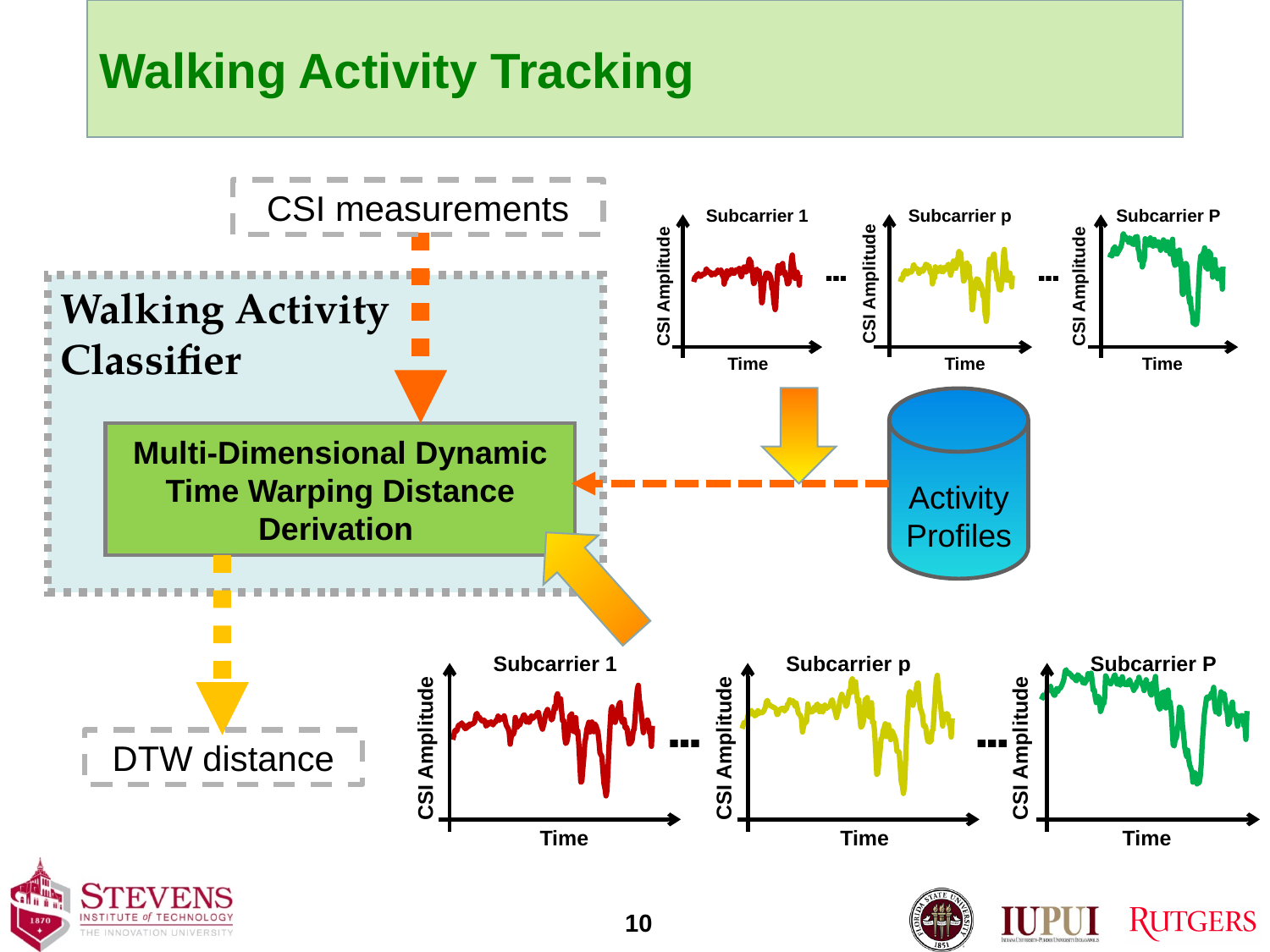

# Walking Activity Tracking
CSI measurements

### Chart

| Category | Series 1 |
|---|---|
|  | 15.33647911661222 |
|  | 15.704951336664 |
|  | 16.182207593281152 |
|  | 16.267360756623088 |
|  | 16.1715933795784 |
|  | 16.50331206556476 |
|  | 16.77288172885957 |
|  | 16.782995990926256 |
|  | 16.795963195056835 |
|  | 16.97624332975719 |
|  | 16.6845262297135 |
|  | 16.759991425518763 |
|  | 16.422992137693587 |
|  | 16.3998445855062 |
|  | 16.50997957047109 |
|  | 16.76574467842341 |
|  | 16.6134120676834 |
|  | 16.8721489146867 |
|  | 16.8174193131991 |
|  | 16.8328829468797 |
|  | 16.8931702548554 |
|  | 16.967873498393505 |
|  | 17.13890909045833 |
|  | 17.735495081947686 |
|  | 17.8946158227641 |
|  | 17.554007498646847 |
|  | 17.5670101637727 |
|  | 17.42764382834659 |
|  | 17.26676205559479 |
|  | 17.1617303830886 |
|  | 17.13990411730276 |
|  | 17.246298856367844 |
|  | 17.08791697267299 |
|  | 16.6645388516688 |
|  | 16.7348885621659 |
|  | 17.009479247509752 |
|  | 16.8274155254544 |
|  | 16.931704094941587 |
|  | 17.0883322454262 |
|  | 16.8992457648736 |
|  | 16.7730504953823 |
|  | 16.98250189948565 |
|  | 16.98950207584191 |
|  | 17.202005075045086 |
|  | 17.318923180252547 |
|  | 17.6296667732861 |
|  | 17.214483852661356 |
|  | 17.451684730326686 |
|  | 17.47859377568759 |
|  | 17.415404371515333 |
|  | 17.279310912230887 |
|  | 17.64944801027339 |
|  | 17.23898364621463 |
|  | 16.7580167219975 |
|  | 16.580299866351844 |
|  | 16.3963613341198 |
|  | 16.062394779887352 |
|  | 14.905098073637923 |
|  | 15.5913893524461 |
|  | 15.95961994018102 |
|  | 15.833686999504529 |
|  | 16.116285054804578 |
|  | 17.497950838818547 |
|  | 16.9818943517107 |
|  | 16.55498173561025 |
|  | 16.72779251918949 |
|  | 16.726410184488 |
|  | 16.895293432156286 |
|  | 17.2932590220932 |
|  | 17.324454831794988 |
|  | 17.6832990852175 |
|  | 17.74743798926009 |
|  | 17.378009038520055 |
|  | 17.0538575871807 |
|  | 17.426092935308755 |
|  | 17.0409219283951 |
|  | 17.03091168740023 |
|  | 17.30824278624019 |
|  | 17.6342154425211 |
|  | 17.38984963930384 |
|  | 17.466119197977644 |
|  | 17.560219074016956 |
|  | 17.65686174836805 |
|  | 17.712914018931 |
|  | 17.969625912424586 |
|  | 17.9793534233081 |
|  | 17.482352646524618 |
|  | 16.9722157738946 |
|  | 16.63034257119809 |
|  | 16.3580543637303 |
|  | 16.736125156796035 |
|  | 17.098352272734733 |
|  | 17.8268725865525 |
|  | 18.0364968211504 |
|  | 18.266943630046356 |
|  | 17.948135003834256 |
|  | 17.816774121809555 |
|  | 17.56749950522869 |
|  | 17.249835890407 |
|  | 17.425999245627732 |
|  | 17.99241296922373 |
|  | 18.5821871378467 |
|  | 18.325306770268355 |
|  | 19.5145975937941 |
|  | 19.7849159837386 |
|  | 18.995816698979333 |
|  | 18.66715259537779 |
|  | 19.308599689250286 |
|  | 18.11405401315897 |
|  | 17.144001694493546 |
|  | 17.245727143711132 |
|  | 15.683046616073227 |
|  | 14.976387458456102 |
|  | 15.086479280646802 |
|  | 15.5377000404894 |
|  | 16.1741491184478 |
|  | 17.63411215059213 |
|  | 17.712056281960052 |
|  | 17.833993098035705 |
|  | 16.4521694424983 |
|  | 16.1313504871235 |
|  | 16.8720266532866 |
|  | 17.48042058242891 |
|  | 15.9622777023844 |
|  | 16.1930103529947 |
|  | 15.024245763698998 |
|  | 13.181397818419219 |
|  | 11.225972340870998 |
|  | 11.2684901341129 |
|  | 12.481632565158419 |
|  | 13.5801195443143 |
|  | 15.0469064570545 |
|  | 15.538703061588198 |
|  | 16.35985912183076 |
|  | 16.65755306465077 |
|  | 17.025302900473317 |
|  | 16.07831885159369 |
|  | 16.573333852561017 |
|  | 17.057610038192287 |
|  | 16.487144757970686 |
|  | 16.112717548324152 |
|  | 16.8476287096691 |
|  | 16.68630614873829 |
|  | 16.4216791188995 |
|  | 16.061123477767655 |
|  | 15.2157547814173 |
|  | 14.07195113267518 |
|  | 13.878032417578419 |
|  | 13.675702373380506 |
|  | 12.242348627290568 |
|  | 11.065517534795825 |
|  | 10.593136857182243 |
|  | 9.89623880239755 |
|  | 10.402797080667021 |
|  | 12.50910623330664 |
|  | 14.8070207647471 |
|  | 16.627877320509835 |
|  | 18.24832913885409 |
|  | 18.523295337799 |
|  | 18.073317434763233 |
|  | 17.652517575700344 |
|  | 17.018684395065687 |
|  | 17.3475852982695 |
|  | 17.690447655825686 |
|  | 18.39972408197194 |
|  | 18.7691046714865 |
|  | 18.9340307752025 |
|  | 17.521205875450505 |
|  | 17.02217634826185 |
|  | 17.1273676807425 |
|  | 17.297918981535886 |
|  | 16.4762636240634 |
|  | 16.59134233571879 |
|  | 16.3514156913596 |
|  | 15.53612076613638 |
|  | 14.9115951979751 |
|  | 14.984256639098323 |
|  | 15.0988978759754 |
|  | 15.333754745071 |
|  | 16.21645944573389 |
|  | 16.3540313648251 |
|  | 17.71935762941495 |
|  | 19.1288827193856 |
|  | 20.18783566855545 |
|  | 20.606070067458255 |
|  | 19.203003827428986 |
|  | 18.6819247931852 |
|  | 17.91077620139349 |
|  | 16.895802530079752 |
|  | 16.0181947972031 |
|  | 17.1095725528128 |
|  | 16.96984657307591 |
|  | 16.956599780916488 |
|  | 17.2471051801845 |
|  | 16.981709448040487 |
|  | 16.019429422771687 |
|  | 15.9288068918198 |
|  | 14.69314537466792 |
|  | 16.684229513520233 |
Subcarrier 1
CSI Amplitude
Time

### Chart

| Category | Series 1 |
|---|---|
|  | 27.7436521904509 |
|  | 28.18903950657111 |
|  | 28.682557770878887 |
|  | 28.6444875287329 |
|  | 28.5359873523832 |
|  | 29.2170041962733 |
|  | 29.97152886206106 |
|  | 30.07546114689855 |
|  | 30.276842284934652 |
|  | 30.55430912341033 |
|  | 29.971904634077287 |
|  | 30.24078444336635 |
|  | 29.73187939274663 |
|  | 29.823709587403556 |
|  | 30.04161117072869 |
|  | 30.517506142923587 |
|  | 30.060198081813187 |
|  | 30.326188226027988 |
|  | 30.182804932110287 |
|  | 30.2222583587684 |
|  | 30.361399418780987 |
|  | 30.62009925635599 |
|  | 31.069857938953 |
|  | 31.922044180404956 |
|  | 32.1214422671721 |
|  | 31.511891994680852 |
|  | 31.46772897601769 |
|  | 31.2684517936245 |
|  | 31.2105827928582 |
|  | 31.1014999565906 |
|  | 31.01628954639109 |
|  | 30.946038301100586 |
|  | 30.76474723086561 |
|  | 29.91221961816415 |
|  | 29.9708716747686 |
|  | 30.656519092555687 |
|  | 30.712609502186655 |
|  | 30.8395537717841 |
|  | 30.8976289420941 |
|  | 30.9001359483941 |
|  | 30.454150119495747 |
|  | 30.752261167884935 |
|  | 30.8229828476806 |
|  | 31.5605915110975 |
|  | 31.649667524308388 |
|  | 32.2104557686028 |
|  | 31.747772058240088 |
|  | 31.930757041770356 |
|  | 32.0750617564678 |
|  | 31.6501321564919 |
|  | 31.247880016525787 |
|  | 31.720612528119652 |
|  | 30.9477507497545 |
|  | 30.190515457175 |
|  | 29.93941809078309 |
|  | 29.77883065603529 |
|  | 29.243563852475752 |
|  | 27.220046321143233 |
|  | 28.088344856178033 |
|  | 28.765589889827417 |
|  | 28.656114271444 |
|  | 28.9843121200545 |
|  | 31.573083638037787 |
|  | 30.711063144132705 |
|  | 30.3280317326845 |
|  | 30.358319335702756 |
|  | 30.35582416738773 |
|  | 30.49135542528885 |
|  | 31.028712977561877 |
|  | 30.645475557869887 |
|  | 31.34962104360119 |
|  | 31.5501373201926 |
|  | 30.871698128089935 |
|  | 30.3740237251348 |
|  | 31.22244499997849 |
|  | 30.505516710708356 |
|  | 30.3058779451288 |
|  | 30.8846637499159 |
|  | 31.3910452429495 |
|  | 30.8385287761941 |
|  | 30.96824034192159 |
|  | 31.0693451596383 |
|  | 31.2379334193013 |
|  | 31.2749312697193 |
|  | 32.0128272601552 |
|  | 32.22425073208298 |
|  | 31.484049900569694 |
|  | 30.777778680309087 |
|  | 30.233808822994646 |
|  | 29.443699100796955 |
|  | 30.0942204498839 |
|  | 30.62284478997129 |
|  | 31.936739139272344 |
|  | 32.5605743208865 |
|  | 33.06617592086251 |
|  | 32.52046884247083 |
|  | 32.43522279216701 |
|  | 31.8509375478993 |
|  | 31.2122084301175 |
|  | 31.569502182467833 |
|  | 32.6750976325172 |
|  | 33.6161075220199 |
|  | 33.2686430915068 |
|  | 35.169896851496944 |
|  | 35.45930970212998 |
|  | 33.9054483005336 |
|  | 33.4420106499926 |
|  | 35.003768097754595 |
|  | 33.12630210605441 |
|  | 31.920049564455756 |
|  | 32.233925435447496 |
|  | 29.532035257669786 |
|  | 27.947206624782787 |
|  | 28.150339719381186 |
|  | 28.536476898399286 |
|  | 29.726673023439087 |
|  | 32.26804520247135 |
|  | 32.244927556329394 |
|  | 32.55727707965151 |
|  | 30.2744075297976 |
|  | 29.5558901815604 |
|  | 30.918730550726117 |
|  | 31.775454312664888 |
|  | 28.645942482278187 |
|  | 28.78960508717459 |
|  | 26.998073575553917 |
|  | 23.973652480235486 |
|  | 20.66176979289953 |
|  | 20.86590415361213 |
|  | 22.89410200094729 |
|  | 24.203208983298605 |
|  | 26.1259308271827 |
|  | 26.379699666100887 |
|  | 27.4604747705484 |
|  | 27.938062559850888 |
|  | 28.505442743195132 |
|  | 26.5288676506698 |
|  | 27.5809213659148 |
|  | 28.3387164056264 |
|  | 26.9944743697647 |
|  | 26.027692121580188 |
|  | 27.423264610560587 |
|  | 27.1606575877426 |
|  | 26.76895913507589 |
|  | 26.348702831367493 |
|  | 25.753220683521633 |
|  | 24.2213924665906 |
|  | 24.215190134372087 |
|  | 24.1208445748117 |
|  | 21.92297220173591 |
|  | 19.5434646617908 |
|  | 18.921126546633133 |
|  | 17.692386255276688 |
|  | 18.6799805705741 |
|  | 22.3101627765661 |
|  | 26.688411875504244 |
|  | 29.8409053970817 |
|  | 32.7928177518957 |
|  | 33.4897513821583 |
|  | 33.22321973899161 |
|  | 32.341114296013096 |
|  | 31.356777619000447 |
|  | 32.03207696515916 |
|  | 32.6216248675752 |
|  | 33.874753309193096 |
|  | 34.71012802004791 |
|  | 34.8402709901662 |
|  | 32.2016419622788 |
|  | 30.865559281559317 |
|  | 30.363234951333556 |
|  | 29.917458015403547 |
|  | 28.14164298256101 |
|  | 28.287142483597144 |
|  | 27.9724585646645 |
|  | 26.68498092104465 |
|  | 25.848695276775217 |
|  | 25.6671434680211 |
|  | 25.708086434375744 |
|  | 25.772047849079833 |
|  | 27.383567209634286 |
|  | 27.595722916387544 |
|  | 30.440478468733687 |
|  | 33.0283694670881 |
|  | 35.3631670038517 |
|  | 36.00901402720221 |
|  | 33.6457184278123 |
|  | 32.7487678764766 |
|  | 31.4911243572625 |
|  | 29.685986454306505 |
|  | 28.134550905855235 |
|  | 30.007999079163852 |
|  | 29.6525980263306 |
|  | 29.5235734631265 |
|  | 30.093909864208605 |
|  | 29.848794992750356 |
|  | 28.451939165617805 |
|  | 28.344164974858735 |
|  | 26.44920814242989 |
|  | 29.34634193958356 |
Subcarrier p
CSI Amplitude
Time

### Chart

| Category | Series 1 |
|---|---|
|  | 32.2326487570722 |
|  | 32.5333978810772 |
|  | 32.954549468196326 |
|  | 32.77202062302281 |
|  | 32.5625927623522 |
|  | 33.1500553282366 |
|  | 33.957047347289475 |
|  | 33.93438265157242 |
|  | 34.1141533540068 |
|  | 34.327189931707 |
|  | 33.52893785266881 |
|  | 33.632042309781795 |
|  | 32.96580474201 |
|  | 32.9120423036018 |
|  | 33.3514329955714 |
|  | 33.94594381152477 |
|  | 33.52573564243404 |
|  | 33.9638113640083 |
|  | 33.9721221196352 |
|  | 34.17623577012278 |
|  | 34.55396537163759 |
|  | 34.9592177475273 |
|  | 35.53270644210007 |
|  | 36.63987299982397 |
|  | 36.8660013197781 |
|  | 36.2473786474446 |
|  | 36.407167223436794 |
|  | 36.3488593779383 |
|  | 36.152860682008196 |
|  | 36.01073041188623 |
|  | 35.7024186174935 |
|  | 35.64010159012878 |
|  | 35.755344369261294 |
|  | 35.25388895704 |
|  | 35.1521705170117 |
|  | 36.09545159005411 |
|  | 35.950386765106074 |
|  | 35.7124867929513 |
|  | 35.36122742024935 |
|  | 35.5966023773581 |
|  | 34.857354020466275 |
|  | 34.8859172621811 |
|  | 34.7572595200537 |
|  | 35.3341800564057 |
|  | 35.2113138787432 |
|  | 36.258414886712295 |
|  | 35.7377450011226 |
|  | 35.890988217579896 |
|  | 36.340842864945195 |
|  | 35.15899503870721 |
|  | 33.66590270849051 |
|  | 33.754417618696074 |
|  | 32.586592074568 |
|  | 31.7694341142086 |
|  | 32.34036461189198 |
|  | 32.7466205676285 |
|  | 32.39577195042488 |
|  | 30.400528356320056 |
|  | 30.8124036956737 |
|  | 31.50002307547959 |
|  | 31.5438416175142 |
|  | 32.52807652254507 |
|  | 35.9223844223792 |
|  | 35.6004008525356 |
|  | 34.99342424459521 |
|  | 34.8850602395539 |
|  | 34.7753948566692 |
|  | 34.66092394410412 |
|  | 35.24338374652382 |
|  | 35.13572871640607 |
|  | 35.8942923256837 |
|  | 36.07510227235892 |
|  | 35.277192917612396 |
|  | 34.64218886184662 |
|  | 35.35790711474266 |
|  | 34.6896169552931 |
|  | 34.47346587728783 |
|  | 35.08152787360997 |
|  | 35.78542107768962 |
|  | 34.9183779533795 |
|  | 34.628114186676896 |
|  | 34.5907519097667 |
|  | 34.5800387099743 |
|  | 34.5556768136698 |
|  | 35.061525599633796 |
|  | 35.31013094537117 |
|  | 34.8253008562484 |
|  | 34.46001339333191 |
|  | 34.22075127889281 |
|  | 33.6671692354873 |
|  | 34.252283562896174 |
|  | 34.0909535847987 |
|  | 35.0038603608283 |
|  | 34.96194289902481 |
|  | 35.710208143156 |
|  | 35.00642444535329 |
|  | 34.9082472782752 |
|  | 34.61055893505307 |
|  | 34.31342068528313 |
|  | 33.63875312806858 |
|  | 34.6478588296753 |
|  | 35.3184185708252 |
|  | 34.3060825764402 |
|  | 34.422358664545996 |
|  | 34.599583362912 |
|  | 33.19883548670898 |
|  | 32.9390564041619 |
|  | 34.7734540370273 |
|  | 34.7102984207847 |
|  | 34.9306919023513 |
|  | 35.82815808470051 |
|  | 33.2938443075183 |
|  | 31.648665435641288 |
|  | 31.2114319014997 |
|  | 30.740225120223087 |
|  | 31.0123491699448 |
|  | 33.256022930878295 |
|  | 33.3042509085932 |
|  | 33.4715085899349 |
|  | 31.1970245602851 |
|  | 30.941470828142787 |
|  | 32.82759513595531 |
|  | 33.71469896539412 |
|  | 31.462635215762717 |
|  | 31.88824462423709 |
|  | 30.626275821397435 |
|  | 27.95162883172614 |
|  | 25.2612597880538 |
|  | 25.063535248453686 |
|  | 26.0643707038469 |
|  | 26.251829603310288 |
|  | 27.53251084528499 |
|  | 28.6154636706868 |
|  | 31.0998212547805 |
|  | 30.96766265317459 |
|  | 30.4773631269852 |
|  | 28.1325559157709 |
|  | 26.8962386664793 |
|  | 25.016742697046787 |
|  | 24.049355325029605 |
|  | 23.4070174211875 |
|  | 24.40091063272295 |
|  | 22.926188052155887 |
|  | 22.04553522319106 |
|  | 21.57332540277199 |
|  | 21.1211118135097 |
|  | 19.4384711634782 |
|  | 20.480951927032 |
|  | 20.897065949652763 |
|  | 20.1364929663767 |
|  | 19.1651480934704 |
|  | 19.54954278631384 |
|  | 19.324028656573088 |
|  | 20.3091017067629 |
|  | 22.332044170086988 |
|  | 25.5344928224427 |
|  | 27.731436685518887 |
|  | 30.0291060286795 |
|  | 31.172427531431236 |
|  | 32.465325117574295 |
|  | 32.6807124417746 |
|  | 32.3726332065172 |
|  | 32.597163584616375 |
|  | 32.8792038077943 |
|  | 33.25994673593181 |
|  | 33.32707427039152 |
|  | 34.14101952576442 |
|  | 31.19822603031795 |
|  | 30.316743323418 |
|  | 30.62861728894006 |
|  | 31.24682578768073 |
|  | 30.005503378560324 |
|  | 32.3677679201009 |
|  | 33.44747358800659 |
|  | 33.05169926410229 |
|  | 33.07219764752937 |
|  | 33.1423741426152 |
|  | 32.1145223406632 |
|  | 30.760605925885088 |
|  | 30.277166318995 |
|  | 28.4219346852342 |
|  | 28.64863087810875 |
|  | 29.9344546873089 |
|  | 31.26888034158036 |
|  | 31.85466133680213 |
|  | 29.8980214464109 |
|  | 30.099369884480886 |
|  | 29.9499524683119 |
|  | 29.1106148427889 |
|  | 28.1097655904279 |
|  | 29.698353500780186 |
|  | 29.168585709292635 |
|  | 29.1672390976869 |
|  | 29.784819949411187 |
|  | 29.721841075443287 |
|  | 28.1628728026955 |
|  | 28.3629514979057 |
|  | 26.06888643596269 |
|  | 30.47375554246316 |
Subcarrier P
CSI Amplitude
Time
…
…
Walking Activity
Classifier

Activity Profiles
Multi-Dimensional Dynamic Time Warping Distance Derivation

DTW distance

### Chart

| Category | Series 1 |
|---|---|
|  | 15.336479116612217 |
|  | 15.704951336664 |
|  | 16.182207593281156 |
|  | 16.267360756623088 |
|  | 16.1715933795784 |
|  | 16.503312065564764 |
|  | 16.772881728859563 |
|  | 16.78299599092626 |
|  | 16.795963195056835 |
|  | 16.97624332975719 |
|  | 16.6845262297135 |
|  | 16.759991425518756 |
|  | 16.422992137693587 |
|  | 16.3998445855062 |
|  | 16.50997957047109 |
|  | 16.765744678423417 |
|  | 16.6134120676834 |
|  | 16.8721489146867 |
|  | 16.8174193131991 |
|  | 16.8328829468797 |
|  | 16.8931702548554 |
|  | 16.967873498393505 |
|  | 17.13890909045833 |
|  | 17.735495081947686 |
|  | 17.8946158227641 |
|  | 17.554007498646843 |
|  | 17.5670101637727 |
|  | 17.42764382834659 |
|  | 17.26676205559479 |
|  | 17.1617303830886 |
|  | 17.139904117302752 |
|  | 17.24629885636785 |
|  | 17.08791697267299 |
|  | 16.6645388516688 |
|  | 16.7348885621659 |
|  | 17.009479247509756 |
|  | 16.8274155254544 |
|  | 16.931704094941587 |
|  | 17.08833224542621 |
|  | 16.8992457648736 |
|  | 16.7730504953823 |
|  | 16.98250189948566 |
|  | 16.989502075841916 |
|  | 17.202005075045086 |
|  | 17.318923180252543 |
|  | 17.6296667732861 |
|  | 17.21448385266136 |
|  | 17.451684730326686 |
|  | 17.47859377568759 |
|  | 17.41540437151534 |
|  | 17.279310912230887 |
|  | 17.64944801027339 |
|  | 17.23898364621463 |
|  | 16.7580167219975 |
|  | 16.58029986635185 |
|  | 16.3963613341198 |
|  | 16.062394779887356 |
|  | 14.905098073637921 |
|  | 15.5913893524461 |
|  | 15.959619940181017 |
|  | 15.833686999504527 |
|  | 16.11628505480457 |
|  | 17.497950838818543 |
|  | 16.9818943517107 |
|  | 16.554981735610248 |
|  | 16.72779251918949 |
|  | 16.726410184488 |
|  | 16.895293432156286 |
|  | 17.2932590220932 |
|  | 17.324454831794988 |
|  | 17.6832990852175 |
|  | 17.74743798926009 |
|  | 17.37800903852006 |
|  | 17.0538575871807 |
|  | 17.42609293530876 |
|  | 17.0409219283951 |
|  | 17.03091168740023 |
|  | 17.30824278624019 |
|  | 17.6342154425211 |
|  | 17.389849639303847 |
|  | 17.46611919797765 |
|  | 17.56021907401696 |
|  | 17.656861748368048 |
|  | 17.712914018931 |
|  | 17.969625912424586 |
|  | 17.9793534233081 |
|  | 17.482352646524625 |
|  | 16.9722157738946 |
|  | 16.63034257119809 |
|  | 16.3580543637303 |
|  | 16.736125156796035 |
|  | 17.09835227273474 |
|  | 17.8268725865525 |
|  | 18.0364968211504 |
|  | 18.26694363004636 |
|  | 17.94813500383426 |
|  | 17.81677412180955 |
|  | 17.56749950522869 |
|  | 17.249835890407 |
|  | 17.42599924562774 |
|  | 17.992412969223736 |
|  | 18.5821871378467 |
|  | 18.32530677026836 |
|  | 19.5145975937941 |
|  | 19.7849159837386 |
|  | 18.99581669897934 |
|  | 18.66715259537779 |
|  | 19.308599689250286 |
|  | 18.114054013158963 |
|  | 17.144001694493543 |
|  | 17.24572714371114 |
|  | 15.683046616073225 |
|  | 14.976387458456102 |
|  | 15.086479280646802 |
|  | 15.5377000404894 |
|  | 16.1741491184478 |
|  | 17.63411215059213 |
|  | 17.712056281960056 |
|  | 17.833993098035705 |
|  | 16.4521694424983 |
|  | 16.1313504871235 |
|  | 16.8720266532866 |
|  | 17.480420582428916 |
|  | 15.9622777023844 |
|  | 16.1930103529947 |
|  | 15.024245763698998 |
|  | 13.181397818419217 |
|  | 11.225972340870998 |
|  | 11.2684901341129 |
|  | 12.481632565158417 |
|  | 13.5801195443143 |
|  | 15.0469064570545 |
|  | 15.538703061588198 |
|  | 16.359859121830752 |
|  | 16.657553064650763 |
|  | 17.025302900473324 |
|  | 16.07831885159369 |
|  | 16.573333852561024 |
|  | 17.057610038192287 |
|  | 16.487144757970686 |
|  | 16.112717548324156 |
|  | 16.8476287096691 |
|  | 16.68630614873829 |
|  | 16.4216791188995 |
|  | 16.06112347776766 |
|  | 15.2157547814173 |
|  | 14.071951132675181 |
|  | 13.878032417578417 |
|  | 13.675702373380506 |
|  | 12.242348627290571 |
|  | 11.065517534795823 |
|  | 10.593136857182238 |
|  | 9.89623880239755 |
|  | 10.402797080667018 |
|  | 12.509106233306637 |
|  | 14.8070207647471 |
|  | 16.627877320509835 |
|  | 18.24832913885409 |
|  | 18.523295337799 |
|  | 18.07331743476324 |
|  | 17.65251757570035 |
|  | 17.018684395065687 |
|  | 17.3475852982695 |
|  | 17.690447655825686 |
|  | 18.399724081971947 |
|  | 18.7691046714865 |
|  | 18.9340307752025 |
|  | 17.521205875450505 |
|  | 17.02217634826186 |
|  | 17.1273676807425 |
|  | 17.297918981535886 |
|  | 16.4762636240634 |
|  | 16.59134233571879 |
|  | 16.3514156913596 |
|  | 15.536120766136381 |
|  | 14.9115951979751 |
|  | 14.984256639098321 |
|  | 15.0988978759754 |
|  | 15.333754745071 |
|  | 16.21645944573389 |
|  | 16.3540313648251 |
|  | 17.719357629414947 |
|  | 19.1288827193856 |
|  | 20.187835668555447 |
|  | 20.60607006745825 |
|  | 19.203003827428986 |
|  | 18.6819247931852 |
|  | 17.91077620139349 |
|  | 16.895802530079756 |
|  | 16.0181947972031 |
|  | 17.1095725528128 |
|  | 16.969846573075916 |
|  | 16.956599780916488 |
|  | 17.2471051801845 |
|  | 16.981709448040487 |
|  | 16.019429422771687 |
|  | 15.9288068918198 |
|  | 14.693145374667917 |
|  | 16.68422951352024 |
Subcarrier 1
CSI Amplitude
Time

### Chart

| Category | Series 1 |
|---|---|
|  | 27.7436521904509 |
|  | 28.189039506571117 |
|  | 28.682557770878887 |
|  | 28.6444875287329 |
|  | 28.5359873523832 |
|  | 29.2170041962733 |
|  | 29.971528862061064 |
|  | 30.075461146898547 |
|  | 30.276842284934656 |
|  | 30.55430912341033 |
|  | 29.971904634077287 |
|  | 30.24078444336636 |
|  | 29.73187939274663 |
|  | 29.82370958740356 |
|  | 30.04161117072869 |
|  | 30.517506142923587 |
|  | 30.060198081813187 |
|  | 30.326188226027988 |
|  | 30.182804932110287 |
|  | 30.2222583587684 |
|  | 30.361399418780987 |
|  | 30.62009925635599 |
|  | 31.069857938953 |
|  | 31.92204418040496 |
|  | 32.1214422671721 |
|  | 31.51189199468085 |
|  | 31.46772897601769 |
|  | 31.2684517936245 |
|  | 31.2105827928582 |
|  | 31.1014999565906 |
|  | 31.01628954639109 |
|  | 30.946038301100586 |
|  | 30.764747230865616 |
|  | 29.91221961816416 |
|  | 29.9708716747686 |
|  | 30.656519092555687 |
|  | 30.71260950218666 |
|  | 30.8395537717841 |
|  | 30.8976289420941 |
|  | 30.9001359483941 |
|  | 30.454150119495743 |
|  | 30.752261167884935 |
|  | 30.8229828476806 |
|  | 31.5605915110975 |
|  | 31.649667524308388 |
|  | 32.2104557686028 |
|  | 31.747772058240088 |
|  | 31.93075704177036 |
|  | 32.0750617564678 |
|  | 31.6501321564919 |
|  | 31.247880016525787 |
|  | 31.720612528119656 |
|  | 30.9477507497545 |
|  | 30.190515457175 |
|  | 29.93941809078309 |
|  | 29.77883065603529 |
|  | 29.243563852475756 |
|  | 27.22004632114324 |
|  | 28.08834485617804 |
|  | 28.765589889827424 |
|  | 28.656114271444 |
|  | 28.9843121200545 |
|  | 31.573083638037787 |
|  | 30.711063144132705 |
|  | 30.3280317326845 |
|  | 30.35831933570276 |
|  | 30.35582416738773 |
|  | 30.491355425288848 |
|  | 31.028712977561888 |
|  | 30.645475557869887 |
|  | 31.34962104360119 |
|  | 31.5501373201926 |
|  | 30.871698128089935 |
|  | 30.3740237251348 |
|  | 31.22244499997849 |
|  | 30.50551671070836 |
|  | 30.3058779451288 |
|  | 30.8846637499159 |
|  | 31.3910452429495 |
|  | 30.8385287761941 |
|  | 30.9682403419216 |
|  | 31.0693451596383 |
|  | 31.2379334193013 |
|  | 31.2749312697193 |
|  | 32.0128272601552 |
|  | 32.22425073208297 |
|  | 31.484049900569705 |
|  | 30.777778680309087 |
|  | 30.233808822994643 |
|  | 29.44369910079696 |
|  | 30.0942204498839 |
|  | 30.62284478997129 |
|  | 31.93673913927235 |
|  | 32.5605743208865 |
|  | 33.06617592086251 |
|  | 32.52046884247082 |
|  | 32.43522279216701 |
|  | 31.8509375478993 |
|  | 31.2122084301175 |
|  | 31.56950218246784 |
|  | 32.6750976325172 |
|  | 33.6161075220199 |
|  | 33.2686430915068 |
|  | 35.169896851496944 |
|  | 35.45930970212997 |
|  | 33.9054483005336 |
|  | 33.4420106499926 |
|  | 35.003768097754595 |
|  | 33.126302106054396 |
|  | 31.92004956445576 |
|  | 32.233925435447496 |
|  | 29.532035257669786 |
|  | 27.947206624782787 |
|  | 28.150339719381186 |
|  | 28.536476898399286 |
|  | 29.726673023439087 |
|  | 32.268045202471335 |
|  | 32.244927556329394 |
|  | 32.55727707965153 |
|  | 30.2744075297976 |
|  | 29.5558901815604 |
|  | 30.918730550726124 |
|  | 31.775454312664888 |
|  | 28.645942482278187 |
|  | 28.78960508717459 |
|  | 26.998073575553924 |
|  | 23.973652480235486 |
|  | 20.66176979289953 |
|  | 20.86590415361213 |
|  | 22.89410200094729 |
|  | 24.203208983298605 |
|  | 26.1259308271827 |
|  | 26.379699666100887 |
|  | 27.4604747705484 |
|  | 27.938062559850888 |
|  | 28.50544274319514 |
|  | 26.5288676506698 |
|  | 27.5809213659148 |
|  | 28.3387164056264 |
|  | 26.9944743697647 |
|  | 26.027692121580188 |
|  | 27.423264610560587 |
|  | 27.1606575877426 |
|  | 26.76895913507589 |
|  | 26.348702831367504 |
|  | 25.75322068352164 |
|  | 24.2213924665906 |
|  | 24.215190134372087 |
|  | 24.1208445748117 |
|  | 21.922972201735917 |
|  | 19.5434646617908 |
|  | 18.92112654663314 |
|  | 17.692386255276688 |
|  | 18.6799805705741 |
|  | 22.3101627765661 |
|  | 26.68841187550425 |
|  | 29.8409053970817 |
|  | 32.7928177518957 |
|  | 33.4897513821583 |
|  | 33.223219738991595 |
|  | 32.341114296013096 |
|  | 31.356777619000443 |
|  | 32.03207696515916 |
|  | 32.6216248675752 |
|  | 33.874753309193096 |
|  | 34.71012802004791 |
|  | 34.8402709901662 |
|  | 32.2016419622788 |
|  | 30.865559281559324 |
|  | 30.36323495133356 |
|  | 29.917458015403543 |
|  | 28.141642982561017 |
|  | 28.28714248359715 |
|  | 27.9724585646645 |
|  | 26.684980921044648 |
|  | 25.848695276775224 |
|  | 25.6671434680211 |
|  | 25.70808643437575 |
|  | 25.77204784907984 |
|  | 27.383567209634286 |
|  | 27.59572291638755 |
|  | 30.440478468733687 |
|  | 33.0283694670881 |
|  | 35.3631670038517 |
|  | 36.00901402720222 |
|  | 33.6457184278123 |
|  | 32.7487678764766 |
|  | 31.4911243572625 |
|  | 29.685986454306505 |
|  | 28.134550905855235 |
|  | 30.007999079163856 |
|  | 29.6525980263306 |
|  | 29.5235734631265 |
|  | 30.093909864208605 |
|  | 29.84879499275036 |
|  | 28.451939165617805 |
|  | 28.344164974858735 |
|  | 26.44920814242989 |
|  | 29.346341939583564 |
Subcarrier p
CSI Amplitude
Time

### Chart

| Category | Series 1 |
|---|---|
|  | 32.2326487570722 |
|  | 32.5333978810772 |
|  | 32.95454946819634 |
|  | 32.77202062302281 |
|  | 32.5625927623522 |
|  | 33.1500553282366 |
|  | 33.95704734728949 |
|  | 33.93438265157243 |
|  | 34.1141533540068 |
|  | 34.327189931707 |
|  | 33.52893785266881 |
|  | 33.63204230978179 |
|  | 32.96580474201 |
|  | 32.9120423036018 |
|  | 33.3514329955714 |
|  | 33.945943811524764 |
|  | 33.52573564243403 |
|  | 33.9638113640083 |
|  | 33.9721221196352 |
|  | 34.17623577012277 |
|  | 34.5539653716376 |
|  | 34.9592177475273 |
|  | 35.532706442100064 |
|  | 36.639872999823965 |
|  | 36.8660013197781 |
|  | 36.2473786474446 |
|  | 36.407167223436794 |
|  | 36.3488593779383 |
|  | 36.152860682008196 |
|  | 36.010730411886236 |
|  | 35.7024186174935 |
|  | 35.64010159012877 |
|  | 35.755344369261294 |
|  | 35.25388895704 |
|  | 35.1521705170117 |
|  | 36.09545159005411 |
|  | 35.95038676510609 |
|  | 35.7124867929513 |
|  | 35.361227420249364 |
|  | 35.5966023773581 |
|  | 34.85735402046629 |
|  | 34.8859172621811 |
|  | 34.7572595200537 |
|  | 35.3341800564057 |
|  | 35.2113138787432 |
|  | 36.258414886712295 |
|  | 35.7377450011226 |
|  | 35.89098821757989 |
|  | 36.340842864945195 |
|  | 35.15899503870721 |
|  | 33.66590270849051 |
|  | 33.75441761869609 |
|  | 32.586592074568 |
|  | 31.7694341142086 |
|  | 32.340364611891985 |
|  | 32.746620567628504 |
|  | 32.39577195042487 |
|  | 30.40052835632006 |
|  | 30.8124036956737 |
|  | 31.50002307547959 |
|  | 31.5438416175142 |
|  | 32.528076522545064 |
|  | 35.9223844223792 |
|  | 35.6004008525356 |
|  | 34.99342424459521 |
|  | 34.8850602395539 |
|  | 34.7753948566692 |
|  | 34.66092394410411 |
|  | 35.243383746523804 |
|  | 35.135728716406064 |
|  | 35.8942923256837 |
|  | 36.075102272358905 |
|  | 35.277192917612396 |
|  | 34.64218886184663 |
|  | 35.35790711474268 |
|  | 34.689616955293104 |
|  | 34.473465877287836 |
|  | 35.08152787360998 |
|  | 35.78542107768963 |
|  | 34.9183779533795 |
|  | 34.62811418667689 |
|  | 34.5907519097667 |
|  | 34.5800387099743 |
|  | 34.5556768136698 |
|  | 35.061525599633796 |
|  | 35.310130945371164 |
|  | 34.8253008562484 |
|  | 34.46001339333191 |
|  | 34.22075127889281 |
|  | 33.6671692354873 |
|  | 34.25228356289619 |
|  | 34.0909535847987 |
|  | 35.0038603608283 |
|  | 34.96194289902481 |
|  | 35.710208143156 |
|  | 35.0064244453533 |
|  | 34.9082472782752 |
|  | 34.610558935053064 |
|  | 34.31342068528314 |
|  | 33.63875312806857 |
|  | 34.6478588296753 |
|  | 35.3184185708252 |
|  | 34.306082576440204 |
|  | 34.42235866454599 |
|  | 34.599583362912 |
|  | 33.19883548670897 |
|  | 32.9390564041619 |
|  | 34.7734540370273 |
|  | 34.7102984207847 |
|  | 34.9306919023513 |
|  | 35.82815808470051 |
|  | 33.2938443075183 |
|  | 31.648665435641288 |
|  | 31.2114319014997 |
|  | 30.740225120223087 |
|  | 31.0123491699448 |
|  | 33.25602293087829 |
|  | 33.3042509085932 |
|  | 33.4715085899349 |
|  | 31.1970245602851 |
|  | 30.941470828142787 |
|  | 32.82759513595531 |
|  | 33.71469896539413 |
|  | 31.462635215762724 |
|  | 31.88824462423709 |
|  | 30.62627582139743 |
|  | 27.951628831726147 |
|  | 25.2612597880538 |
|  | 25.063535248453686 |
|  | 26.0643707038469 |
|  | 26.251829603310288 |
|  | 27.53251084528499 |
|  | 28.6154636706868 |
|  | 31.0998212547805 |
|  | 30.96766265317459 |
|  | 30.4773631269852 |
|  | 28.1325559157709 |
|  | 26.8962386664793 |
|  | 25.016742697046787 |
|  | 24.049355325029605 |
|  | 23.4070174211875 |
|  | 24.400910632722958 |
|  | 22.926188052155887 |
|  | 22.045535223191063 |
|  | 21.57332540277199 |
|  | 21.1211118135097 |
|  | 19.4384711634782 |
|  | 20.480951927032 |
|  | 20.897065949652756 |
|  | 20.1364929663767 |
|  | 19.1651480934704 |
|  | 19.549542786313847 |
|  | 19.324028656573088 |
|  | 20.3091017067629 |
|  | 22.332044170086988 |
|  | 25.5344928224427 |
|  | 27.731436685518887 |
|  | 30.0291060286795 |
|  | 31.172427531431243 |
|  | 32.46532511757429 |
|  | 32.6807124417746 |
|  | 32.3726332065172 |
|  | 32.59716358461639 |
|  | 32.879203807794305 |
|  | 33.25994673593181 |
|  | 33.32707427039153 |
|  | 34.14101952576443 |
|  | 31.198226030317958 |
|  | 30.316743323418 |
|  | 30.628617288940063 |
|  | 31.24682578768073 |
|  | 30.005503378560334 |
|  | 32.3677679201009 |
|  | 33.447473588006595 |
|  | 33.0516992641023 |
|  | 33.072197647529364 |
|  | 33.1423741426152 |
|  | 32.1145223406632 |
|  | 30.760605925885088 |
|  | 30.277166318995 |
|  | 28.4219346852342 |
|  | 28.648630878108758 |
|  | 29.9344546873089 |
|  | 31.268880341580363 |
|  | 31.85466133680213 |
|  | 29.8980214464109 |
|  | 30.099369884480886 |
|  | 29.9499524683119 |
|  | 29.1106148427889 |
|  | 28.1097655904279 |
|  | 29.698353500780186 |
|  | 29.168585709292632 |
|  | 29.1672390976869 |
|  | 29.784819949411187 |
|  | 29.721841075443287 |
|  | 28.1628728026955 |
|  | 28.3629514979057 |
|  | 26.06888643596269 |
|  | 30.473755542463163 |
Subcarrier P
CSI Amplitude
Time
…
…
10